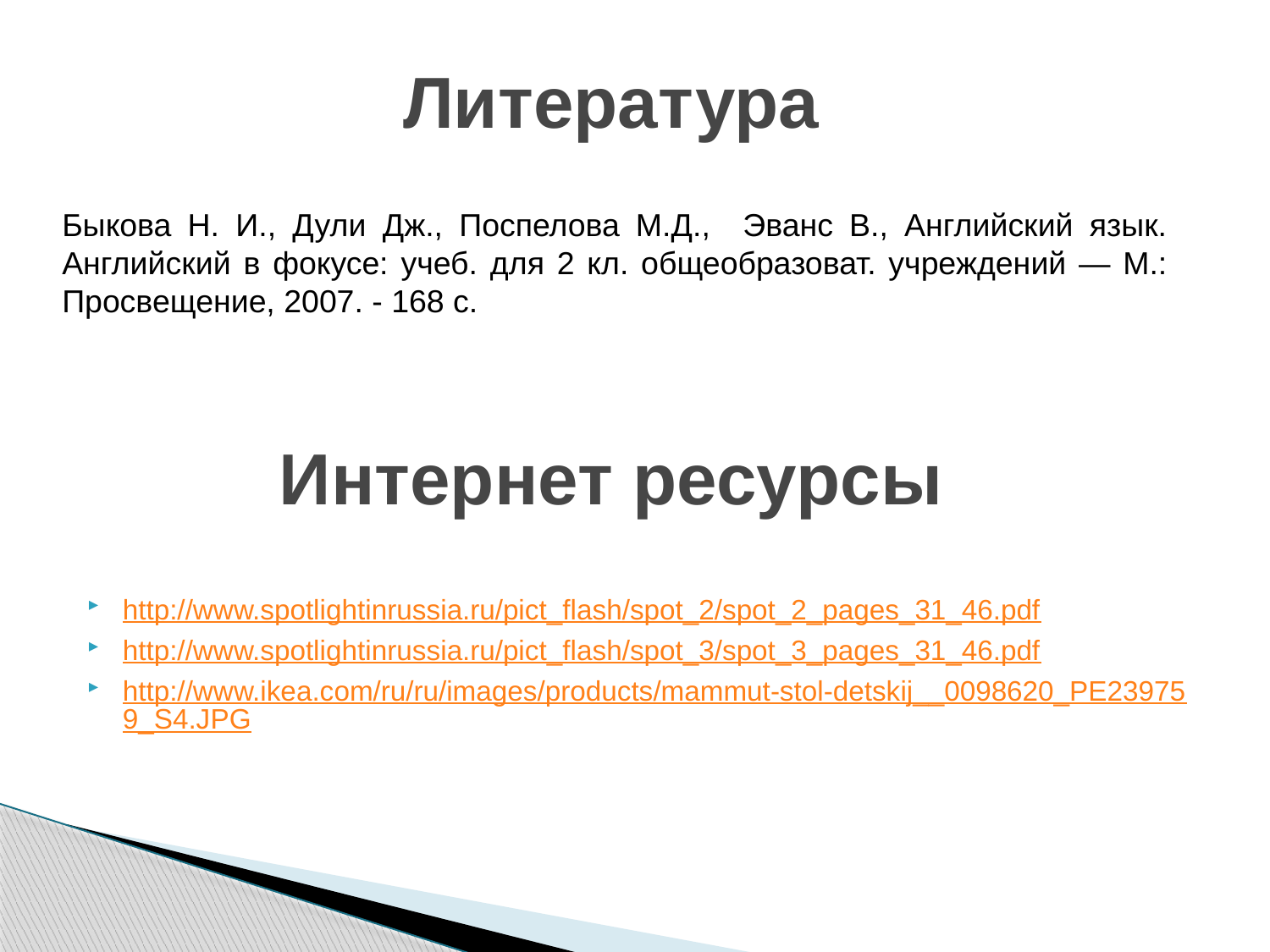

Литература
Быкова Н. И., Дули Дж., Поспелова М.Д.,  Эванс В., Английский язык. Английский в фокусе: учеб. для 2 кл. общеобразоват. учреждений — М.: Просвещение, 2007. - 168 с.
# Интернет ресурсы
http://www.spotlightinrussia.ru/pict_flash/spot_2/spot_2_pages_31_46.pdf
http://www.spotlightinrussia.ru/pict_flash/spot_3/spot_3_pages_31_46.pdf
http://www.ikea.com/ru/ru/images/products/mammut-stol-detskij__0098620_PE239759_S4.JPG